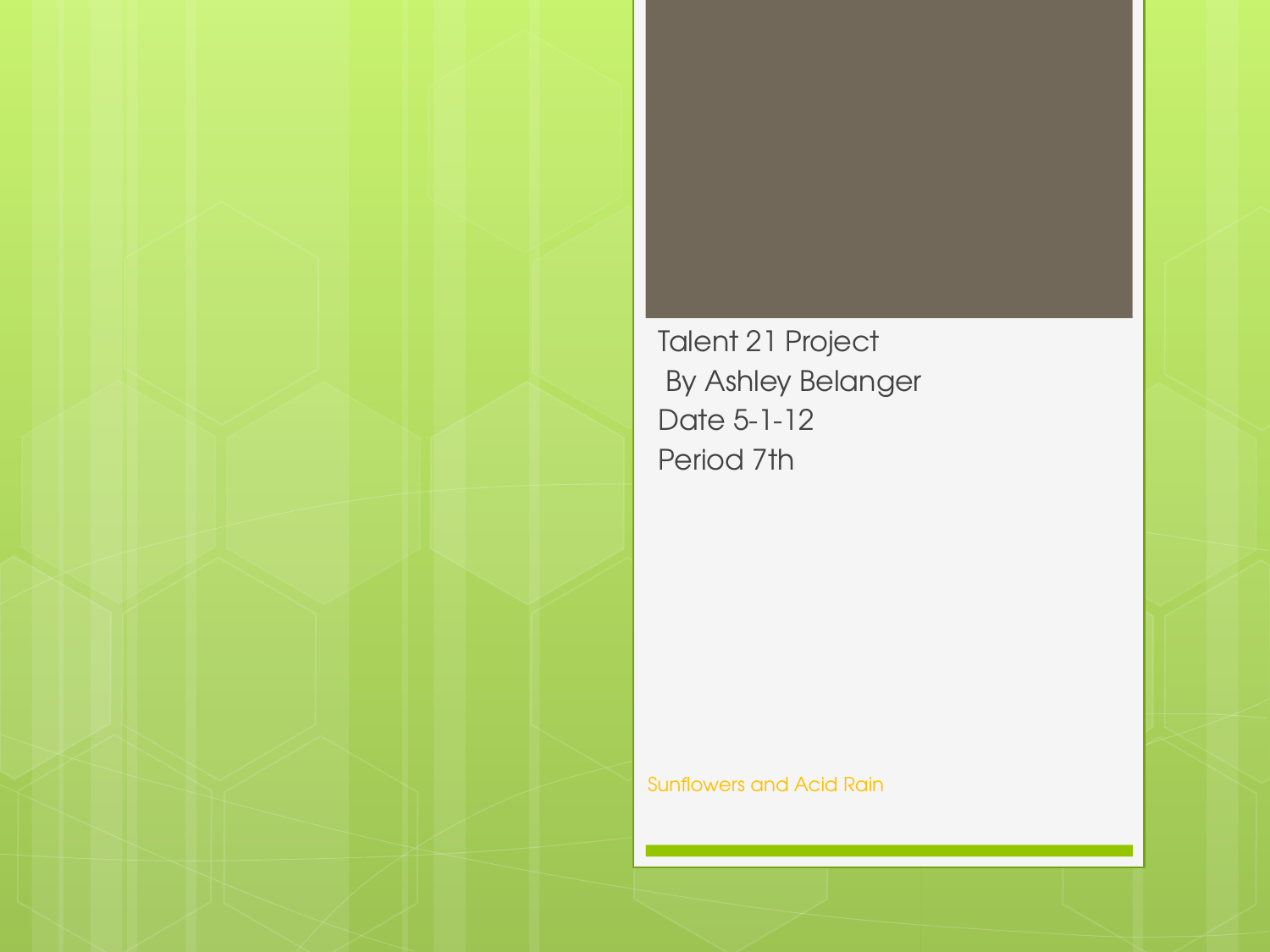

Talent 21 Project
 By Ashley Belanger
Date 5-1-12
Period 7th
# Sunflowers and Acid Rain